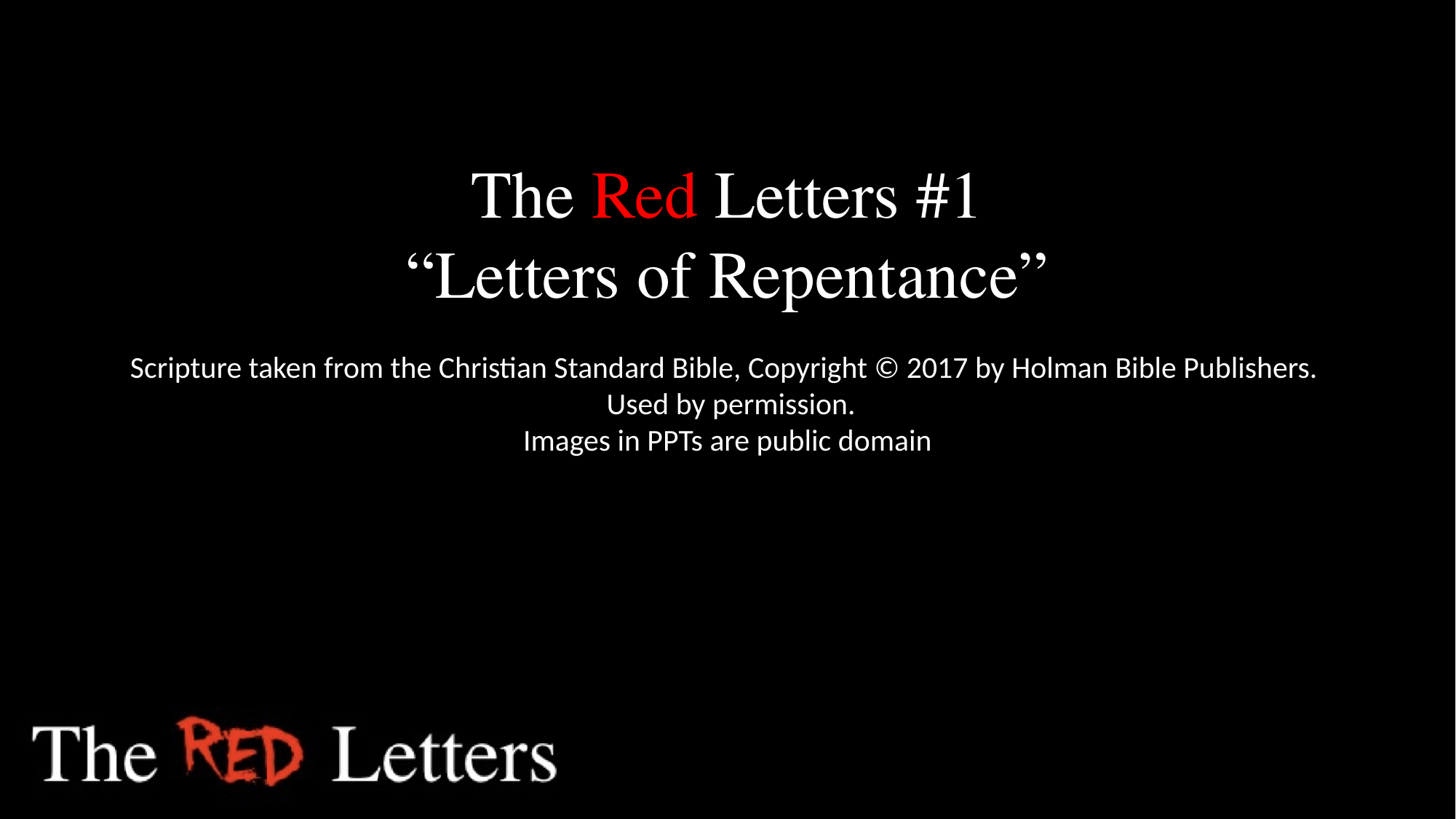

The Red Letters #1
“Letters of Repentance”

Scripture taken from the Christian Standard Bible, Copyright © 2017 by Holman Bible Publishers.
 Used by permission.
Images in PPTs are public domain